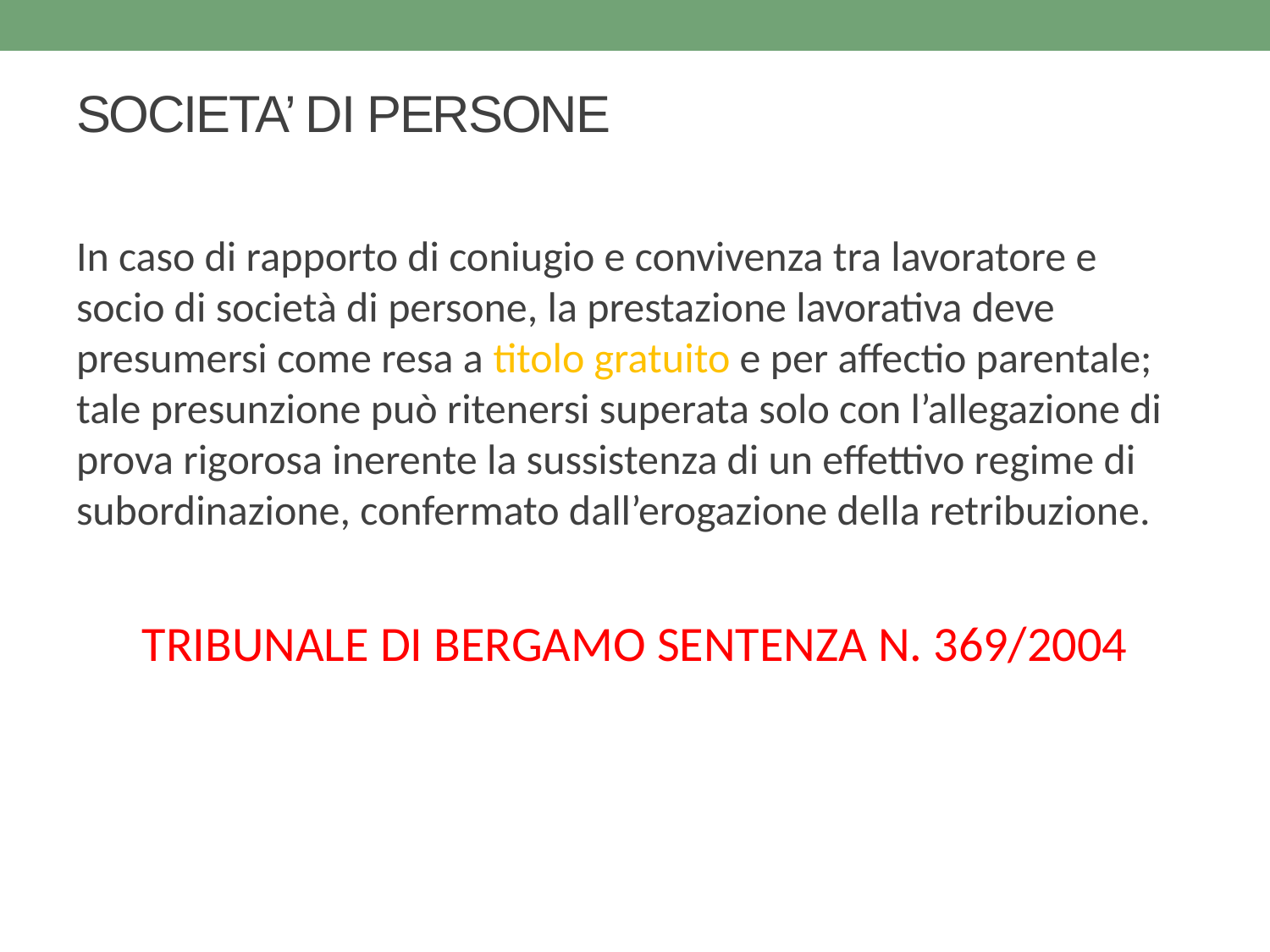

# SOCIETA’ DI PERSONE
In caso di rapporto di coniugio e convivenza tra lavoratore e socio di società di persone, la prestazione lavorativa deve presumersi come resa a titolo gratuito e per affectio parentale; tale presunzione può ritenersi superata solo con l’allegazione di prova rigorosa inerente la sussistenza di un effettivo regime di subordinazione, confermato dall’erogazione della retribuzione.

TRIBUNALE DI BERGAMO SENTENZA N. 369/2004